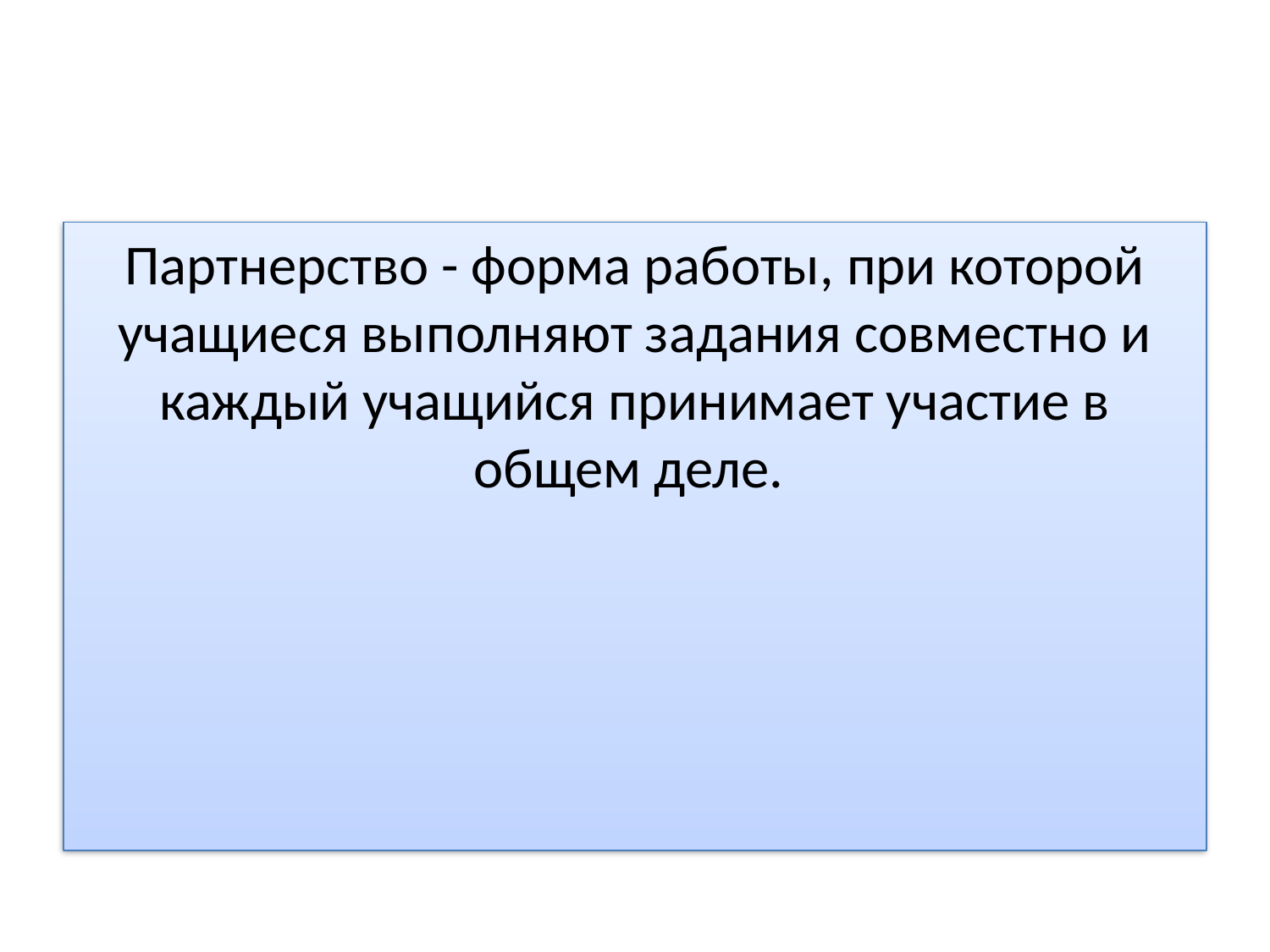

Партнерство - форма работы, при которой учащиеся выполняют задания совместно и каждый учащийся принимает участие в общем деле.